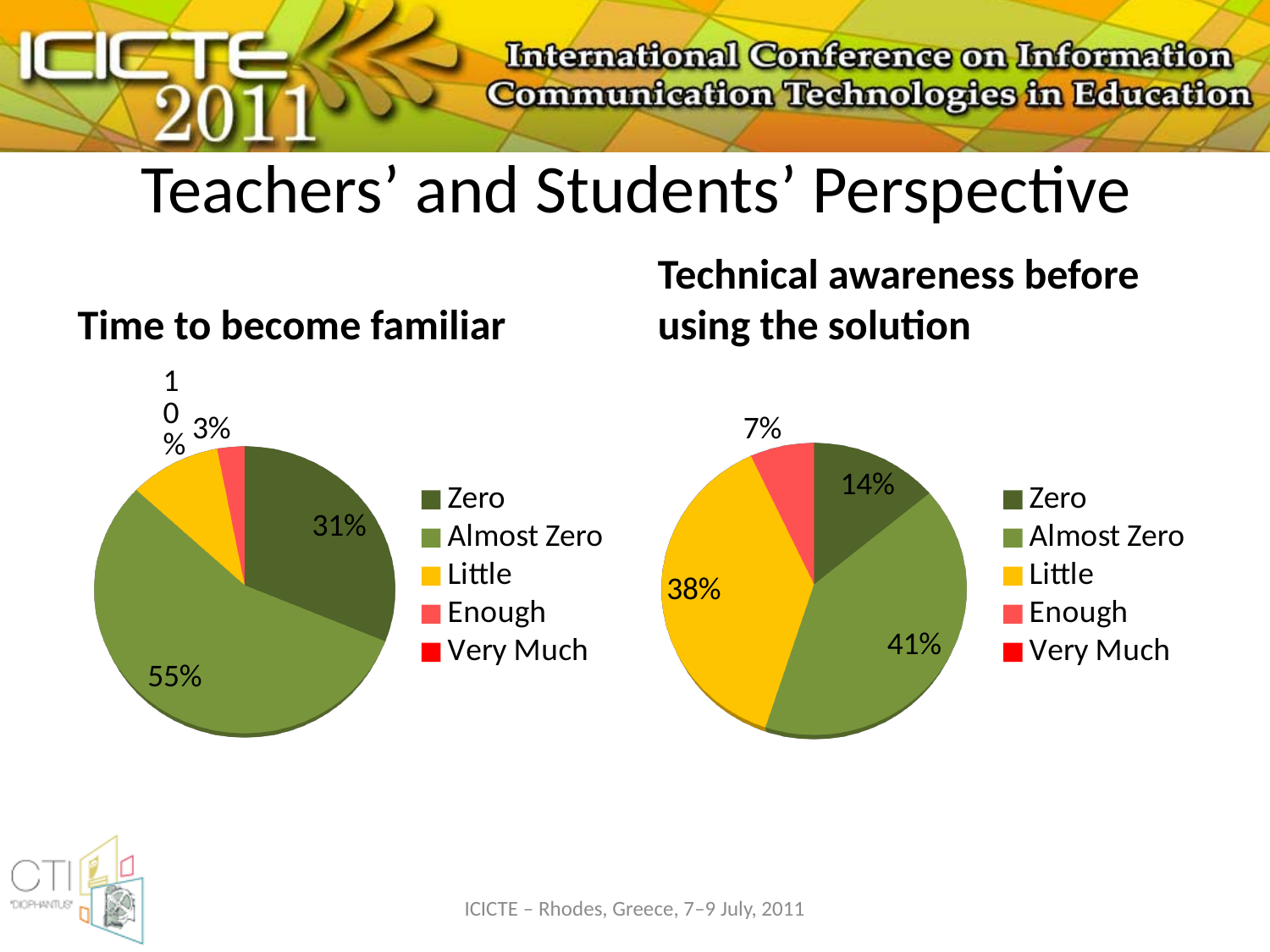

# Teachers’ and Students’ Perspective
Time to become familiar
Technical awareness before using the solution

[unsupported chart]

[unsupported chart]

ICICTE – Rhodes, Greece, 7–9 July, 2011